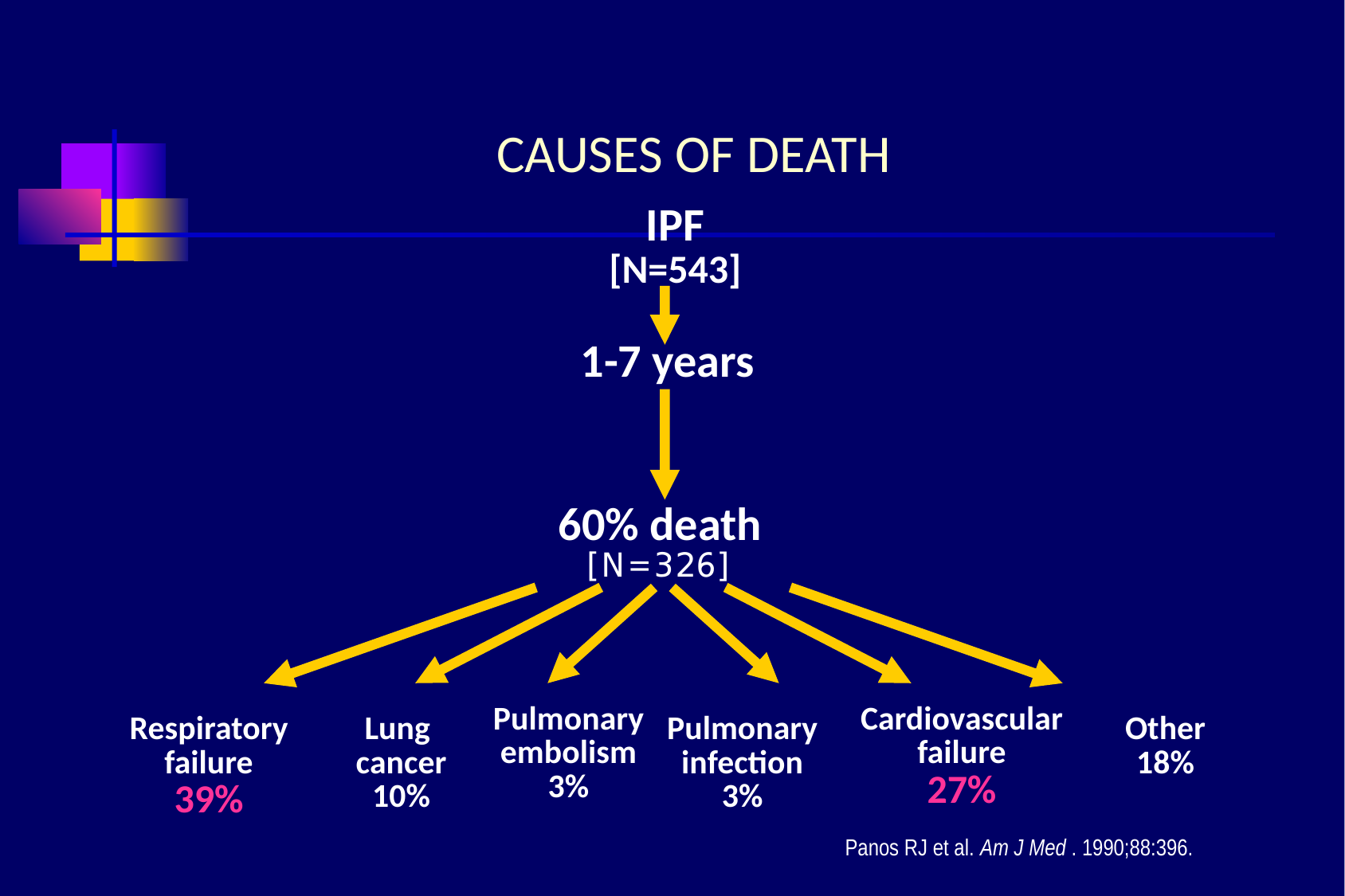

# CAUSES OF DEATH
IPF
[N=543]

1-7 years

60% death
[N=326]

Pulmonary
embolism
3%
Cardiovascular
failure
27%
Respiratory
failure
39%
Lung
cancer
10%
Pulmonary
infection
3%
Other
18%
Panos RJ et al. Am J Med . 1990;88:396.